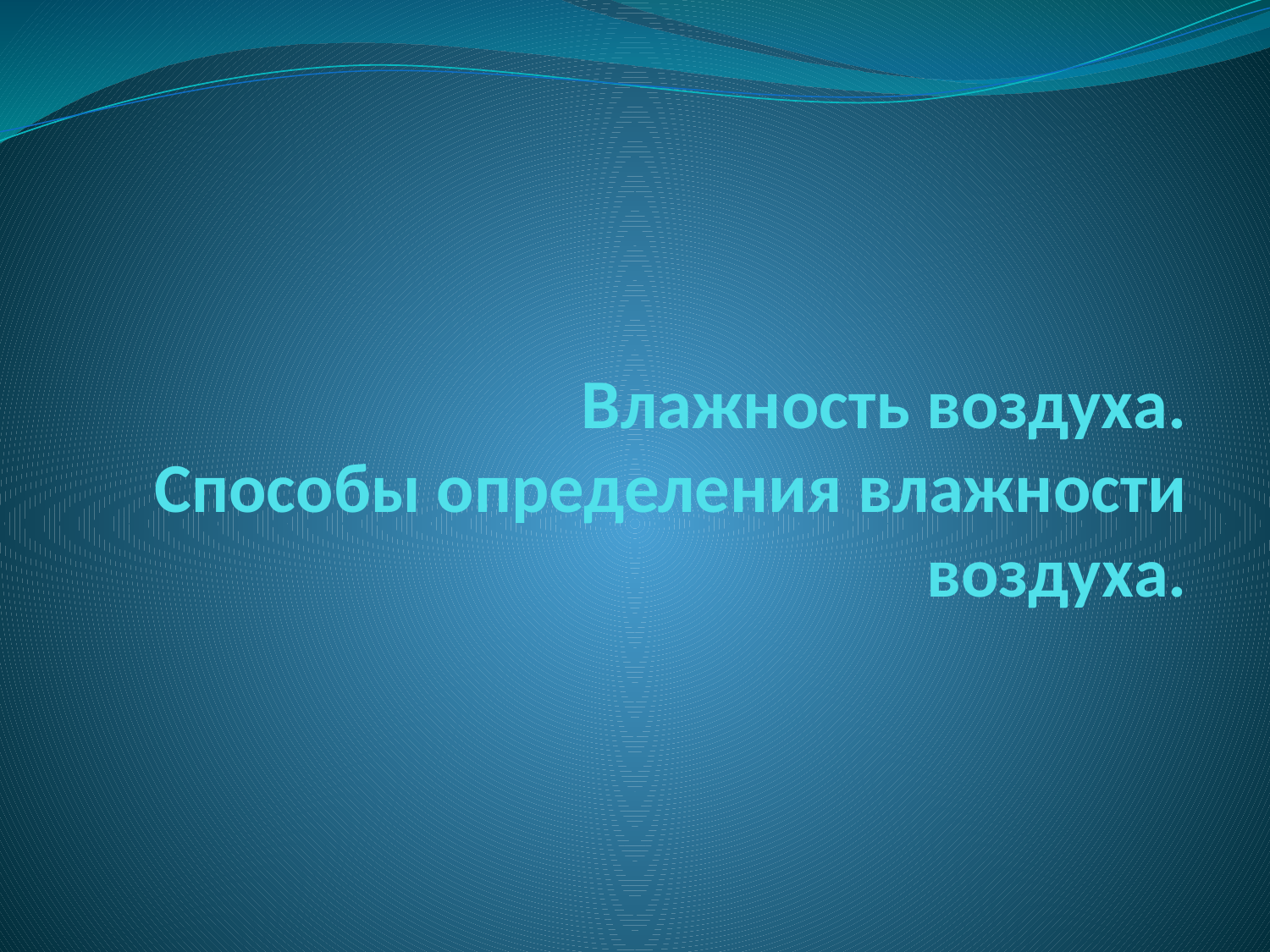

# Влажность воздуха. Способы определения влажности воздуха.